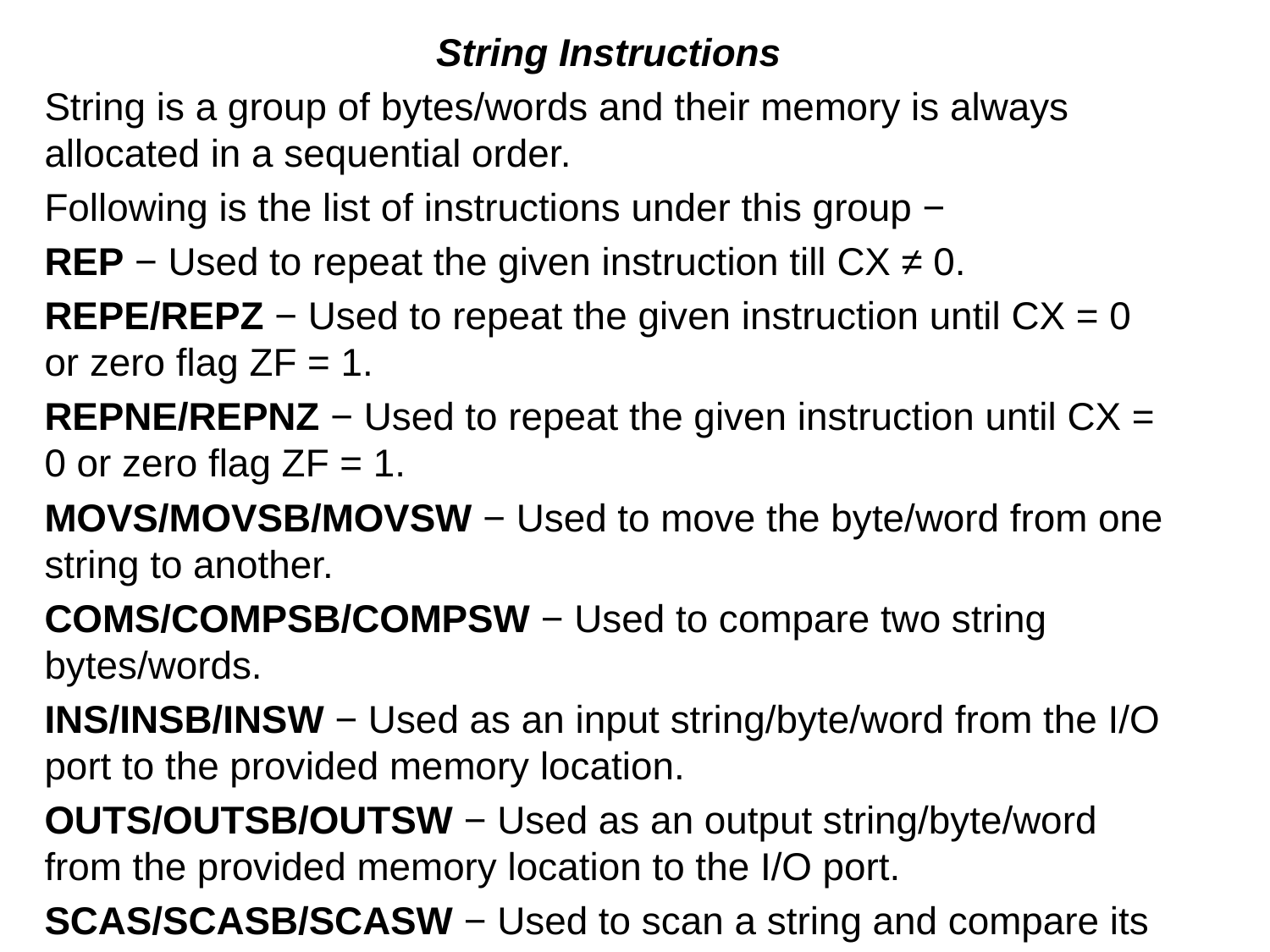

String Instructions
String is a group of bytes/words and their memory is always allocated in a sequential order.
Following is the list of instructions under this group −
REP − Used to repeat the given instruction till CX ≠ 0.
REPE/REPZ − Used to repeat the given instruction until CX = 0 or zero flag ZF = 1.
REPNE/REPNZ − Used to repeat the given instruction until CX = 0 or zero flag ZF = 1.
MOVS/MOVSB/MOVSW − Used to move the byte/word from one string to another.
COMS/COMPSB/COMPSW − Used to compare two string bytes/words.
INS/INSB/INSW − Used as an input string/byte/word from the I/O port to the provided memory location.
OUTS/OUTSB/OUTSW − Used as an output string/byte/word from the provided memory location to the I/O port.
SCAS/SCASB/SCASW − Used to scan a string and compare its byte with a byte in AL or string word with a word in AX.